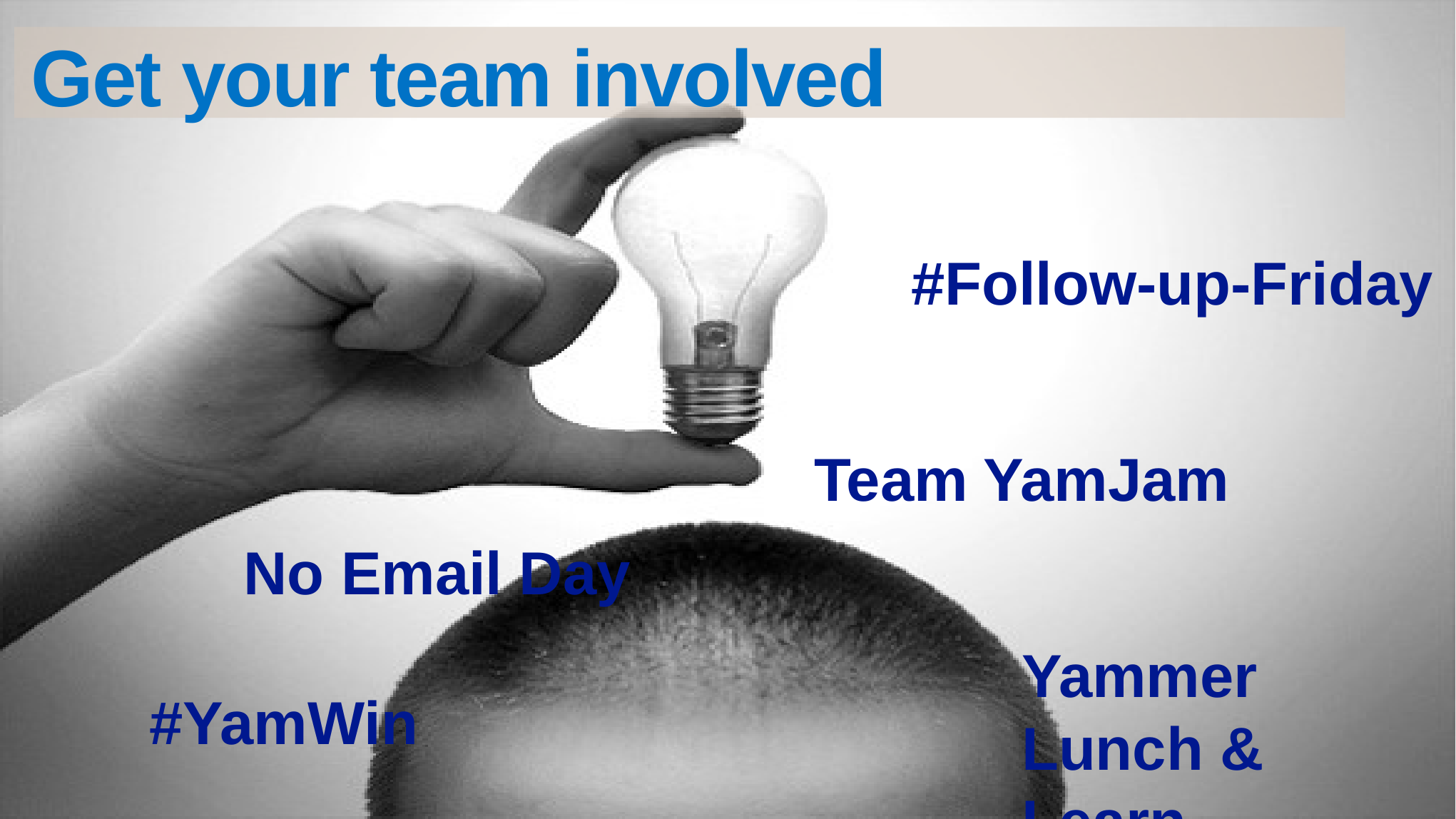

# Get your team involved
#Follow-up-Friday
Team YamJam
No Email Day
Yammer Lunch & Learn
#YamWin